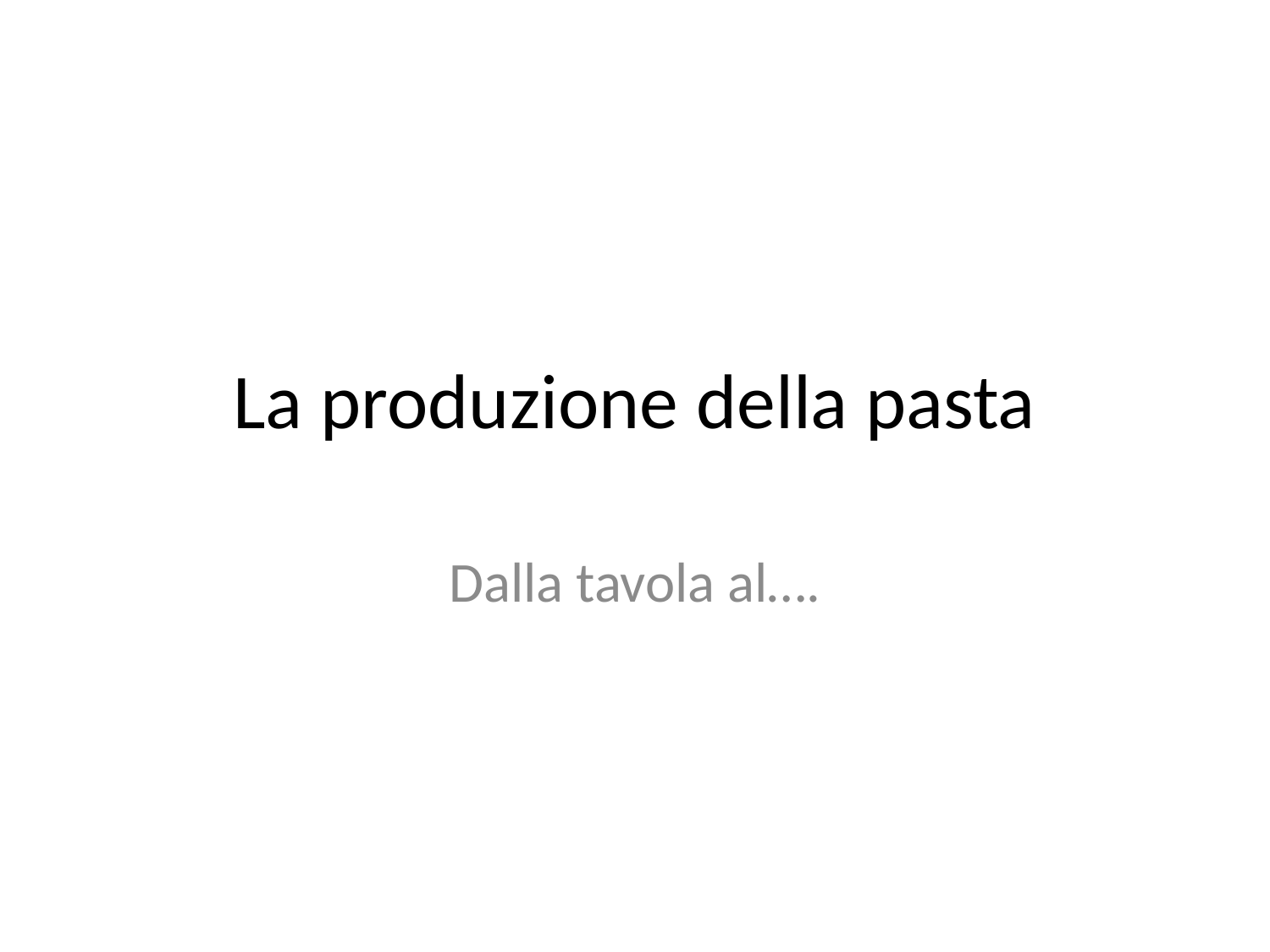

# La produzione della pasta
Dalla tavola al….